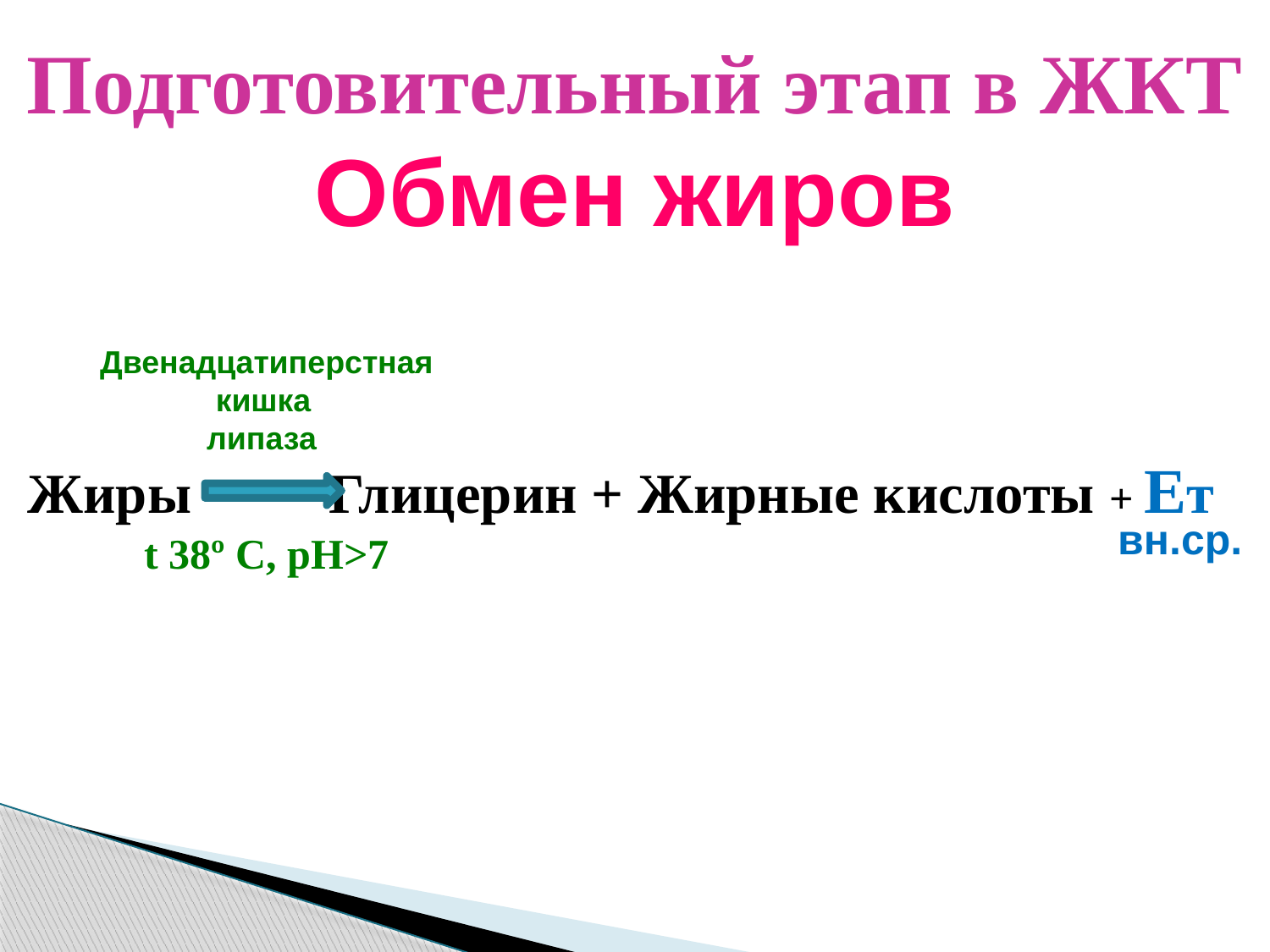

# Подготовительный этап в ЖКТ Обмен жиров
Двенадцатиперстная
             кишка
            липаза
Жиры       Глицерин + Жирные кислоты + Ет
           t 38º C, рН>7

вн.ср.